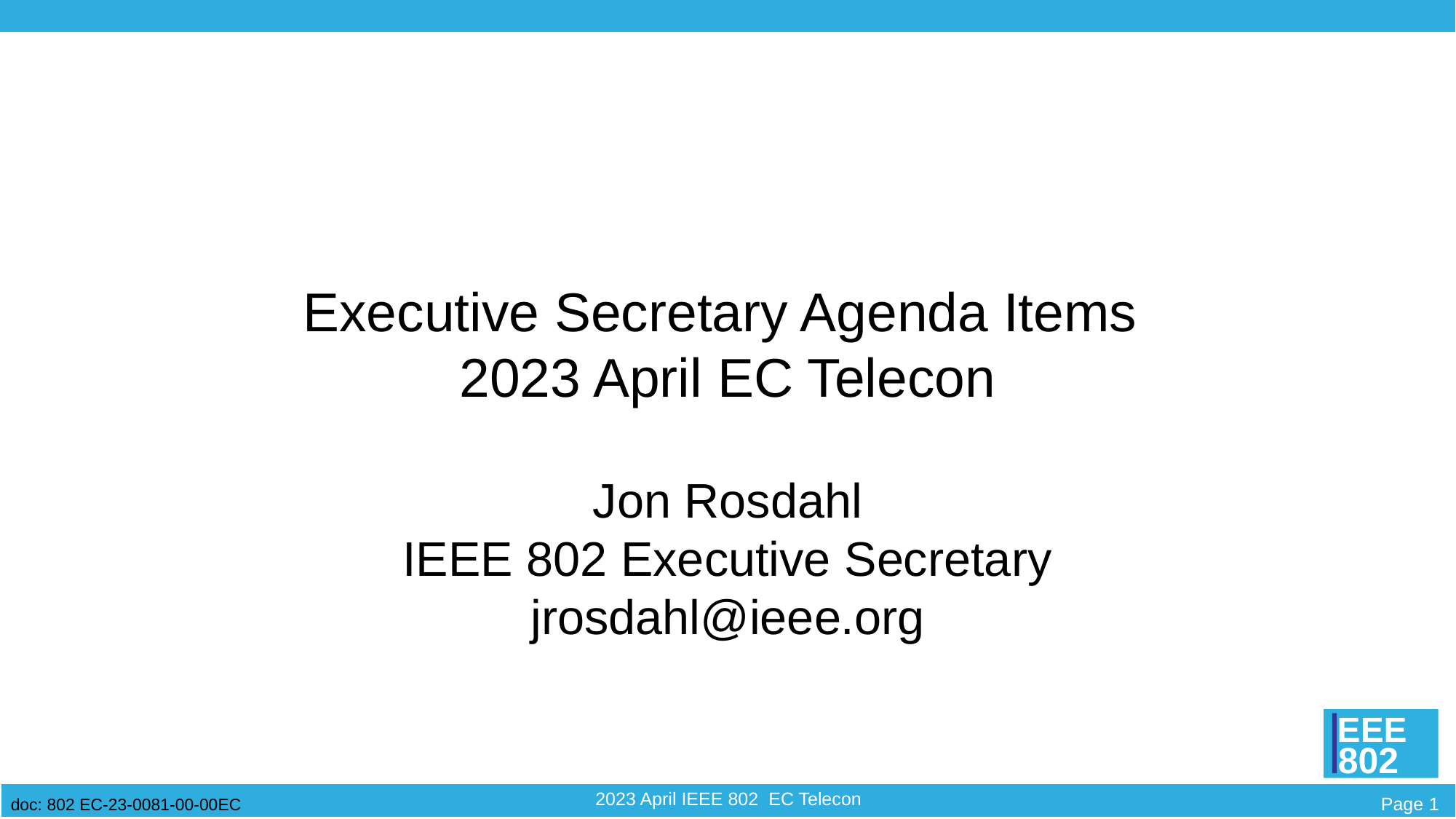

# Executive Secretary Agenda Items 2023 April EC Telecon
Jon Rosdahl
IEEE 802 Executive Secretary
jrosdahl@ieee.org